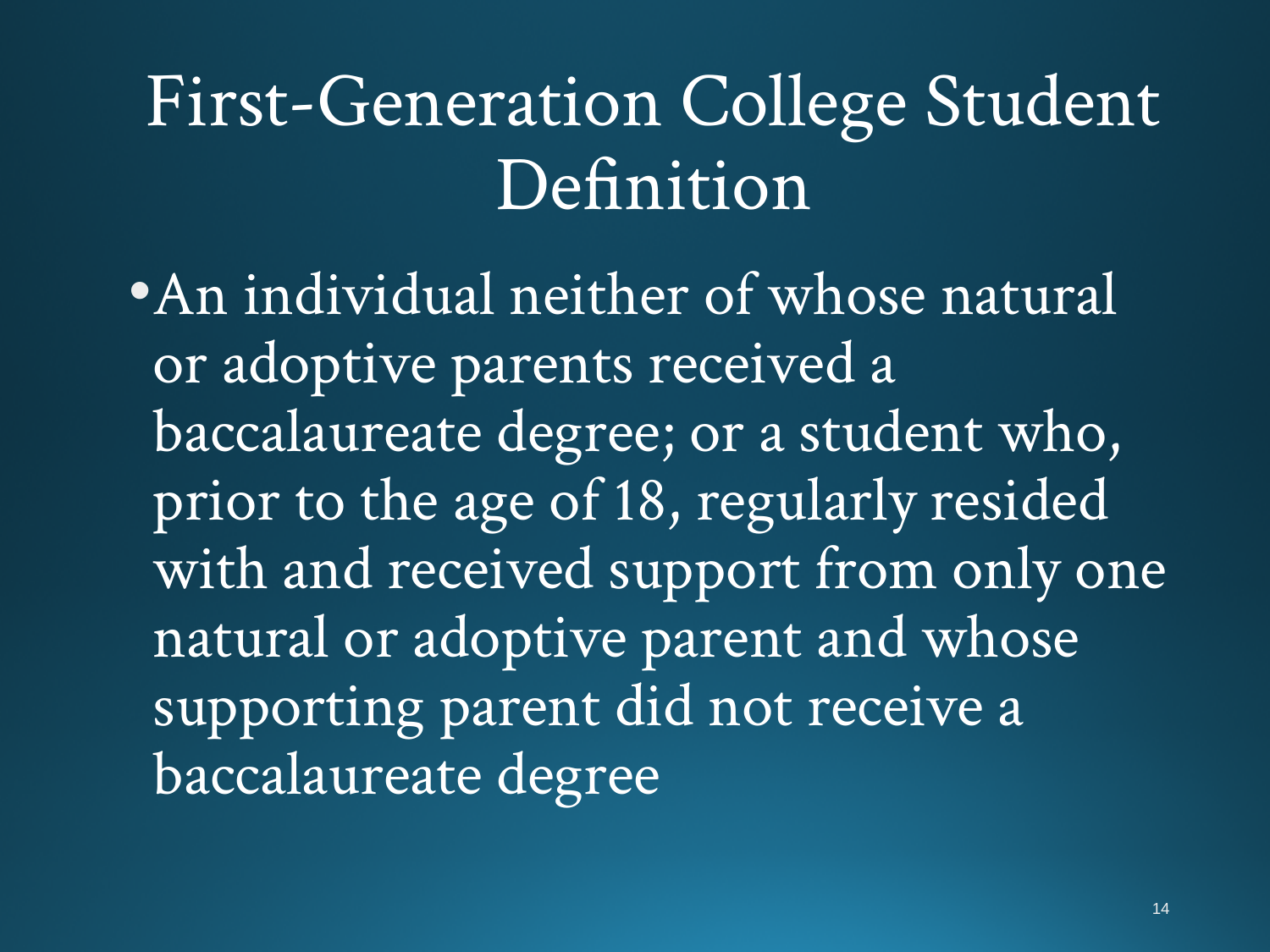

# First-Generation College Student Definition
An individual neither of whose natural or adoptive parents received a baccalaureate degree; or a student who, prior to the age of 18, regularly resided with and received support from only one natural or adoptive parent and whose supporting parent did not receive a baccalaureate degree

14